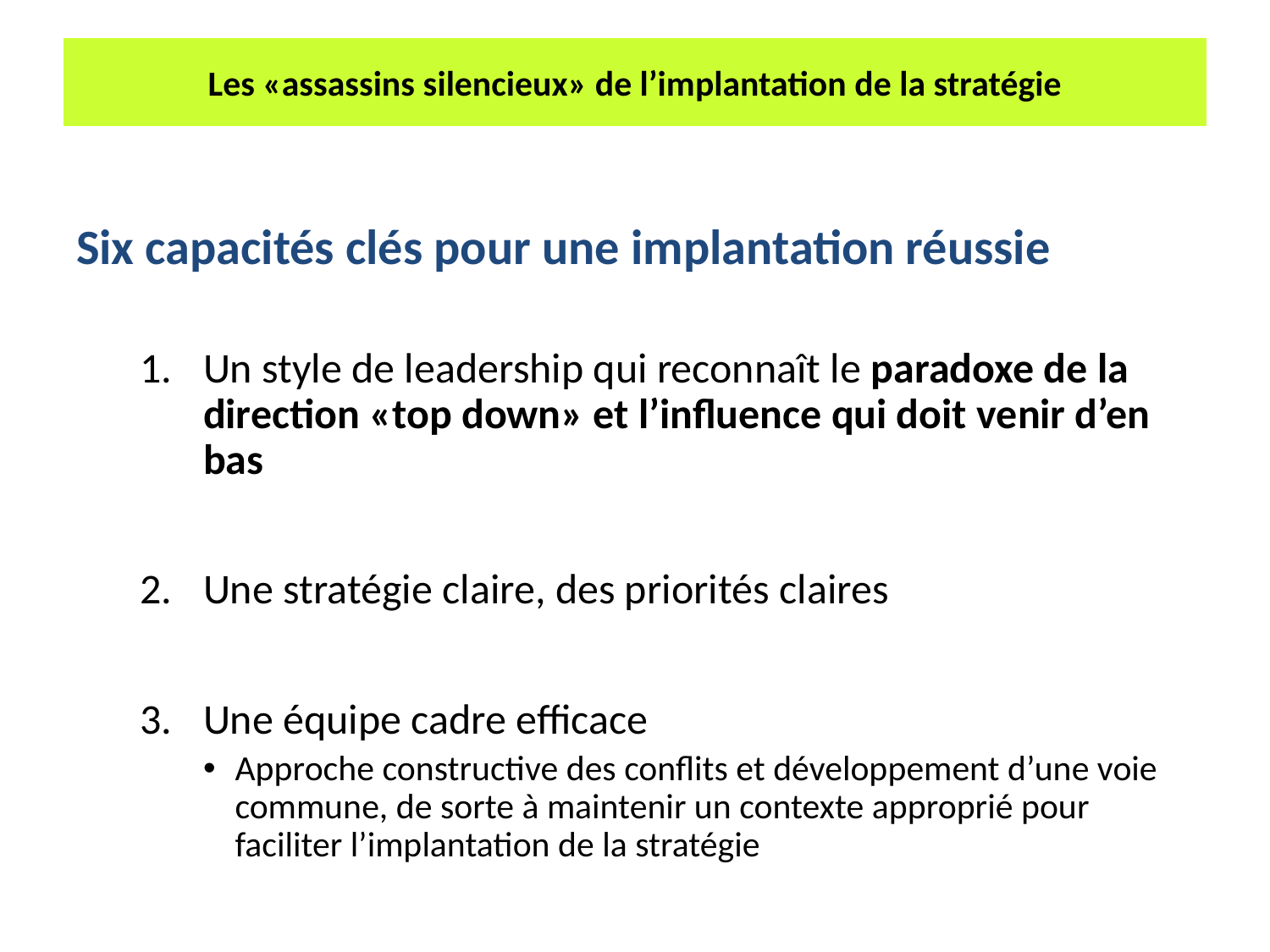

# Les «assassins silencieux» de l’implantation de la stratégie

Six capacités clés pour une implantation réussie

Un style de leadership qui reconnaît le paradoxe de la direction «top down» et l’influence qui doit venir d’en bas

Une stratégie claire, des priorités claires

Une équipe cadre efficace
Approche constructive des conflits et développement d’une voie commune, de sorte à maintenir un contexte approprié pour faciliter l’implantation de la stratégie